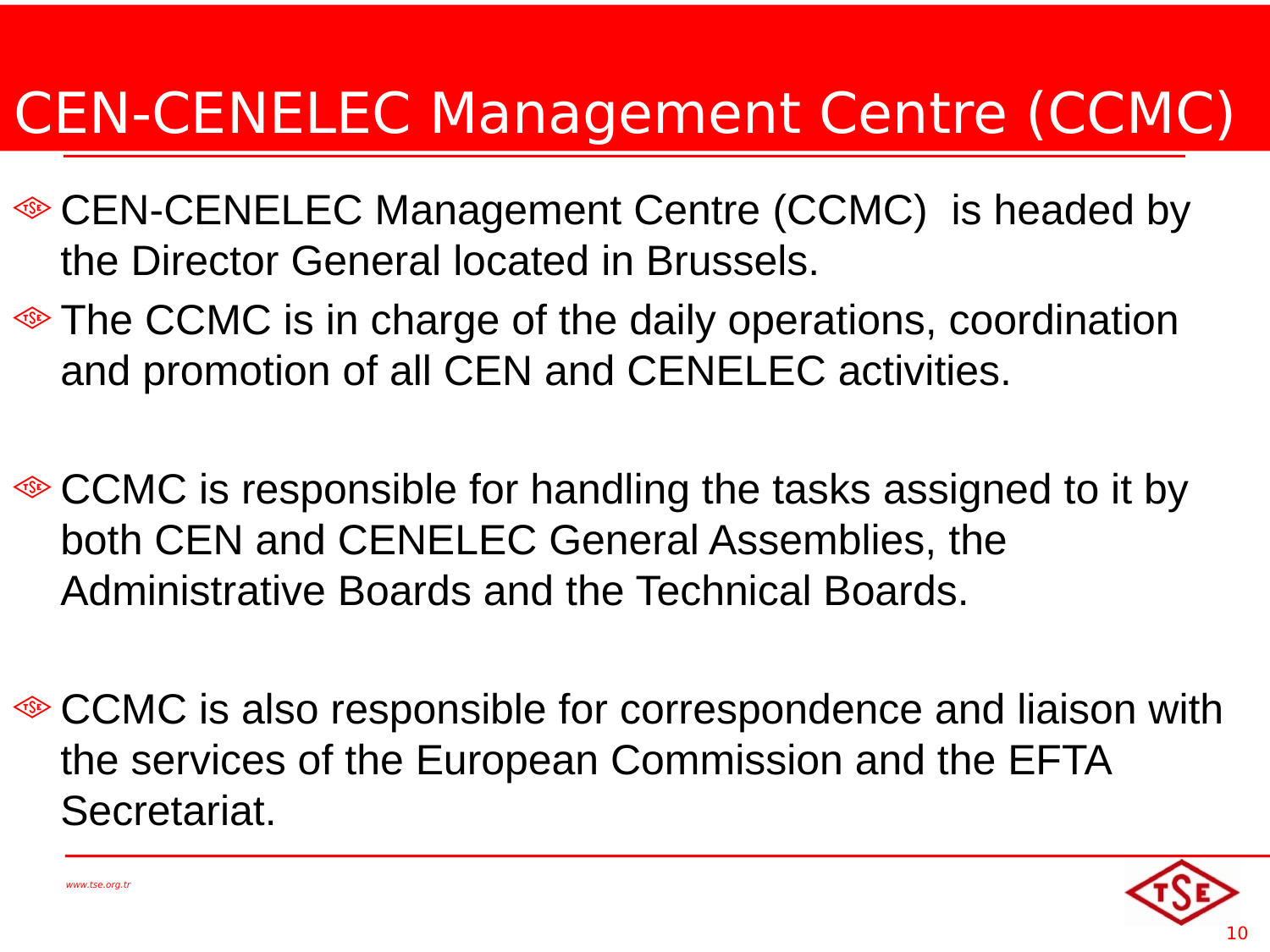

# CEN-CENELEC Management Centre (CCMC)
CEN-CENELEC Management Centre (CCMC)  is headed by the Director General located in Brussels.
The CCMC is in charge of the daily operations, coordination and promotion of all CEN and CENELEC activities.

CCMC is responsible for handling the tasks assigned to it by both CEN and CENELEC General Assemblies, the Administrative Boards and the Technical Boards.

CCMC is also responsible for correspondence and liaison with the services of the European Commission and the EFTA Secretariat.

www.tse.org.tr
10